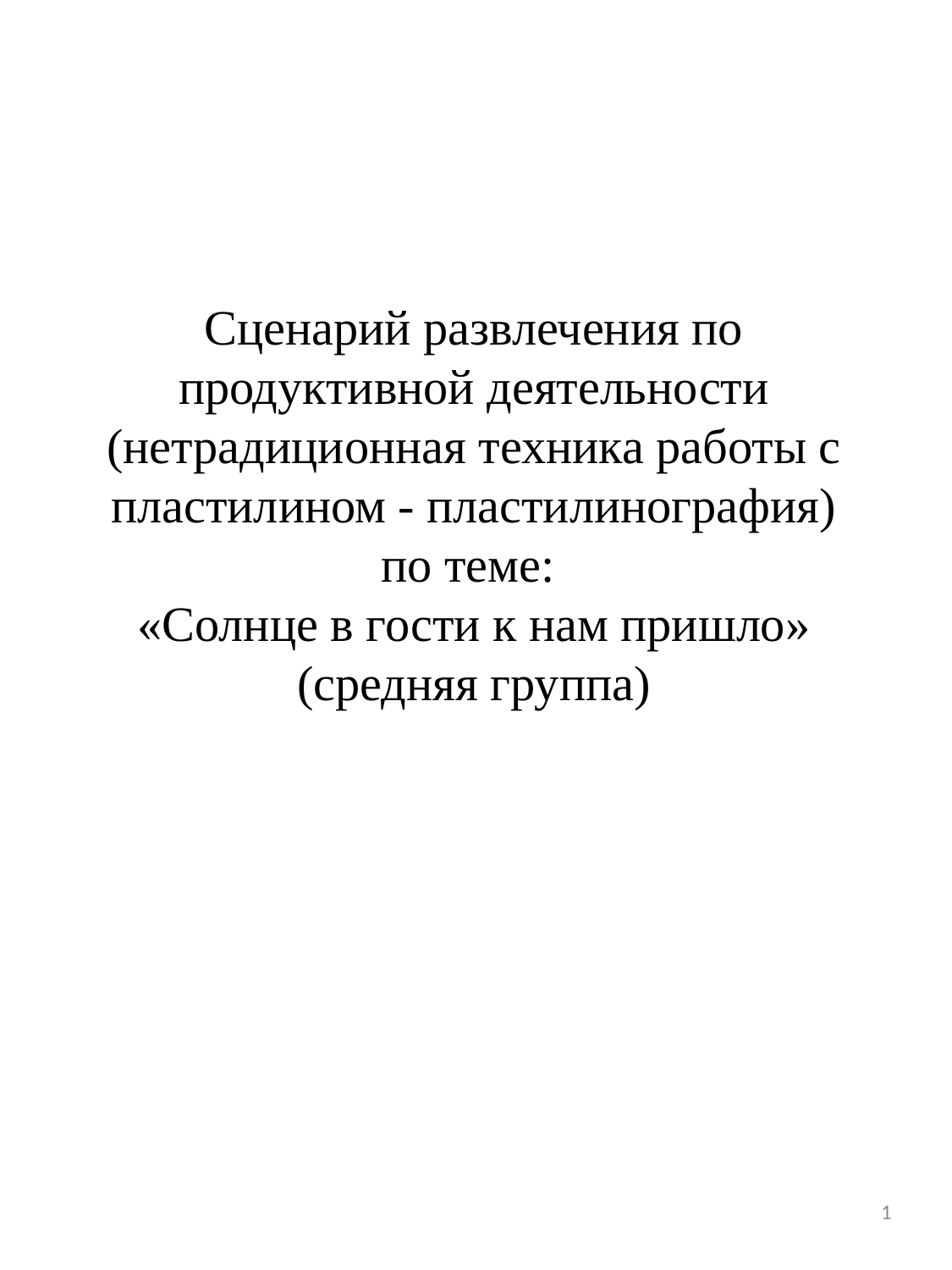

# Сценарий развлечения по продуктивной деятельности (нетрадиционная техника работы с пластилином - пластилинография) по теме: «Солнце в гости к нам пришло» (средняя группа)
1